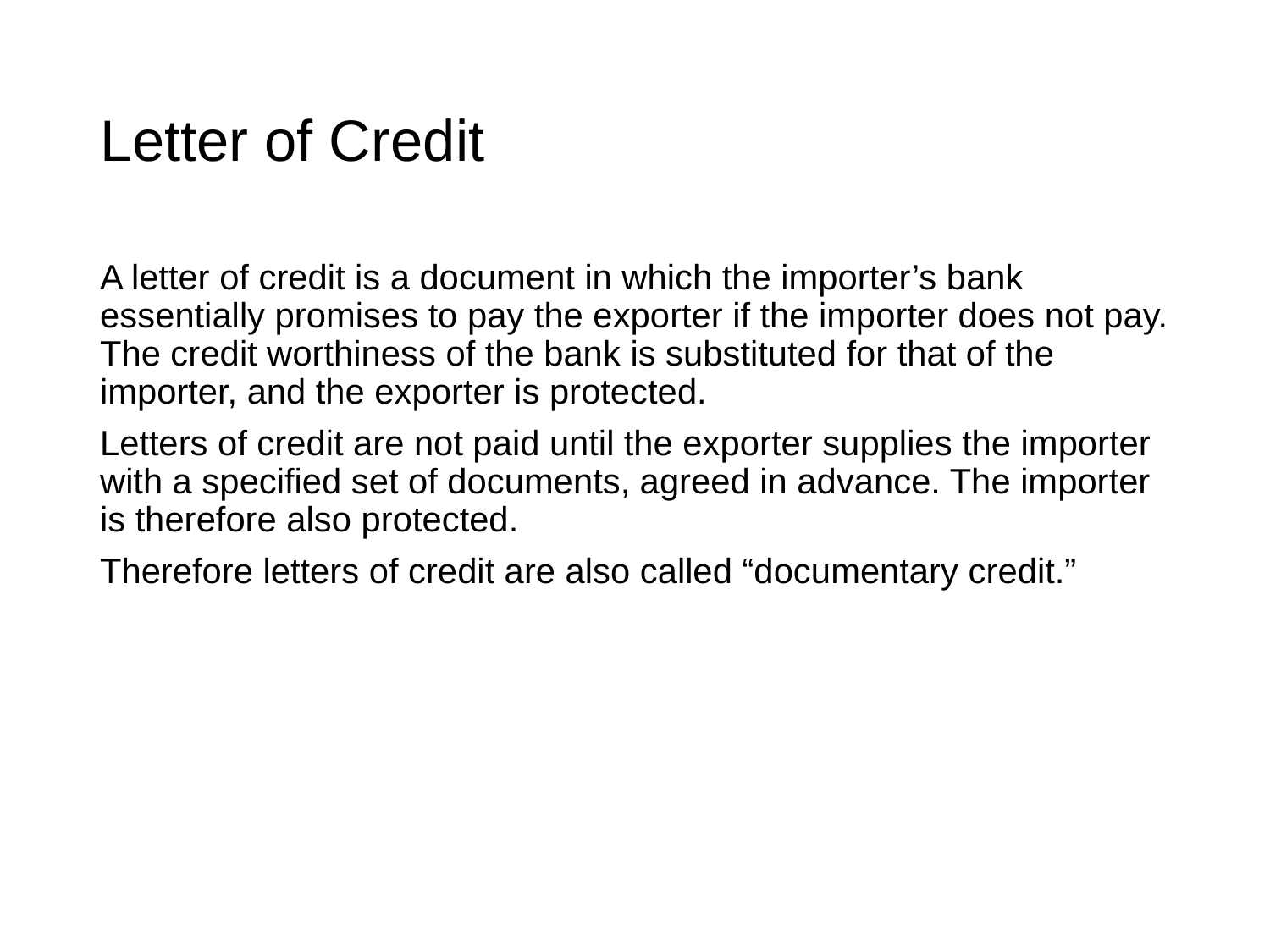

# Letter of Credit
A letter of credit is a document in which the importer’s bank essentially promises to pay the exporter if the importer does not pay. The credit worthiness of the bank is substituted for that of the importer, and the exporter is protected.
Letters of credit are not paid until the exporter supplies the importer with a specified set of documents, agreed in advance. The importer is therefore also protected.
Therefore letters of credit are also called “documentary credit.”